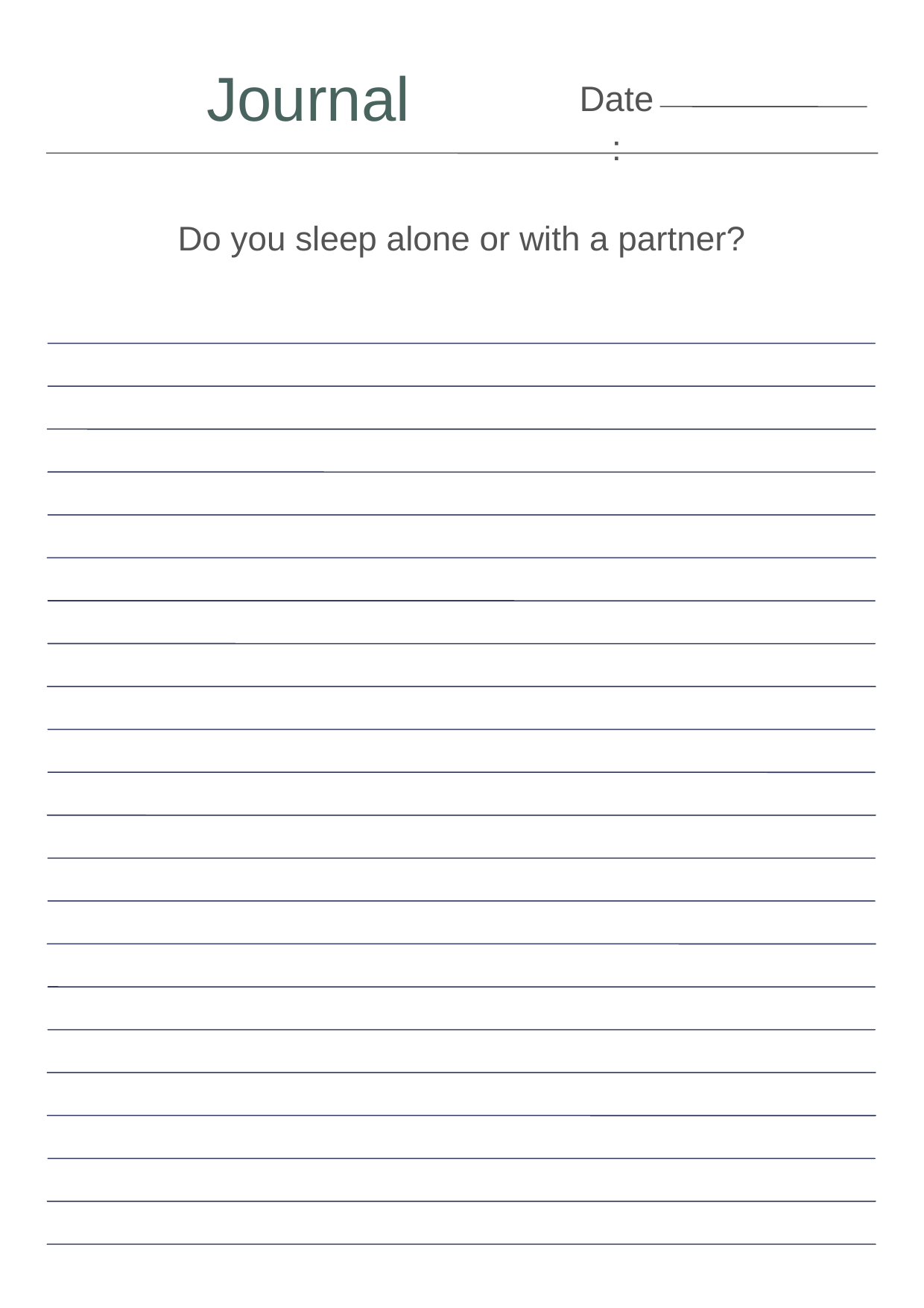

Journal
Date:

Do you sleep alone or with a partner?